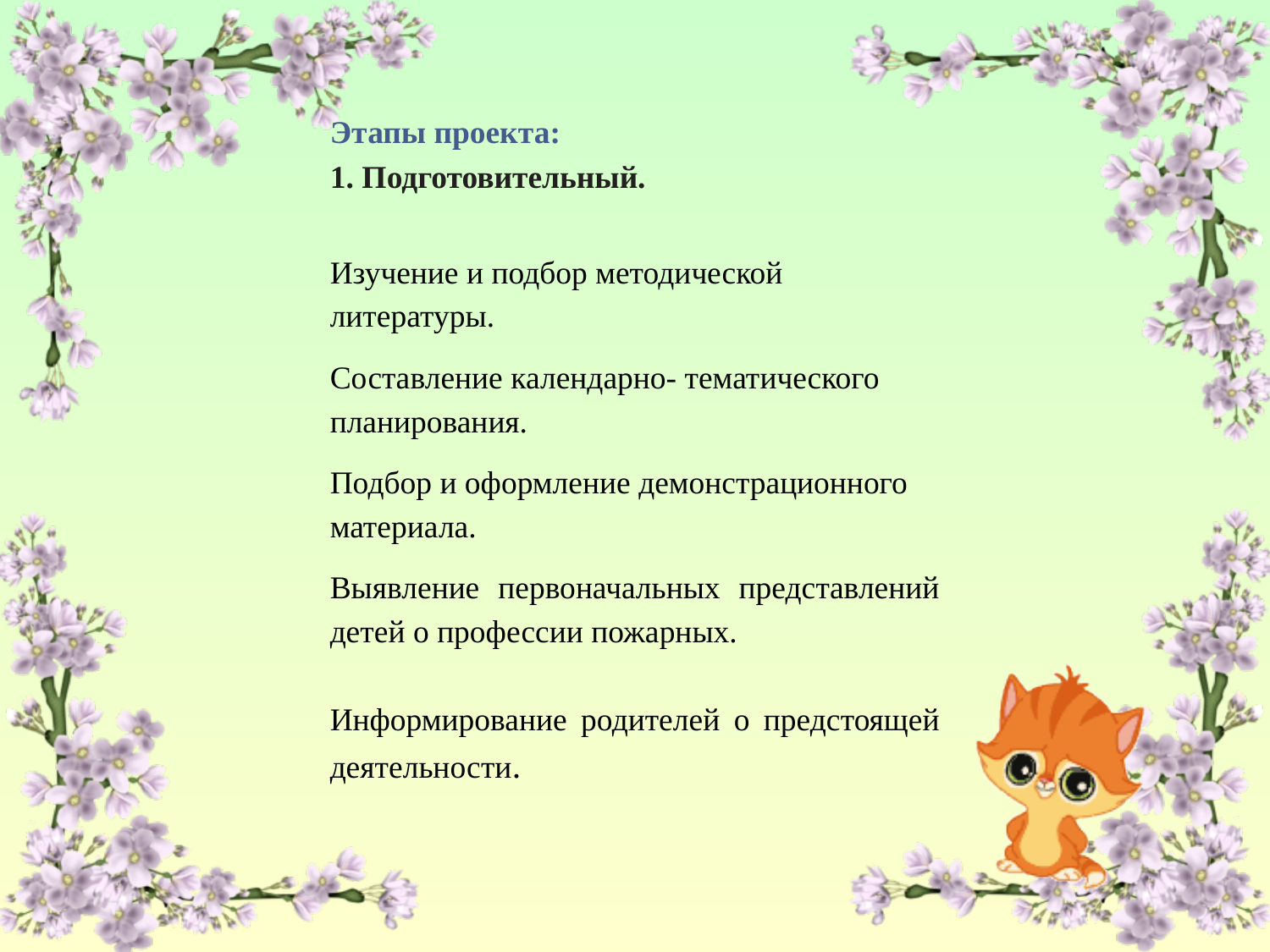

Этапы проекта:
1. Подготовительный.

Изучение и подбор методической литературы.
Составление календарно- тематического планирования.
Подбор и оформление демонстрационного материала.
Выявление первоначальных представлений детей о профессии пожарных.

Информирование родителей о предстоящей деятельности.